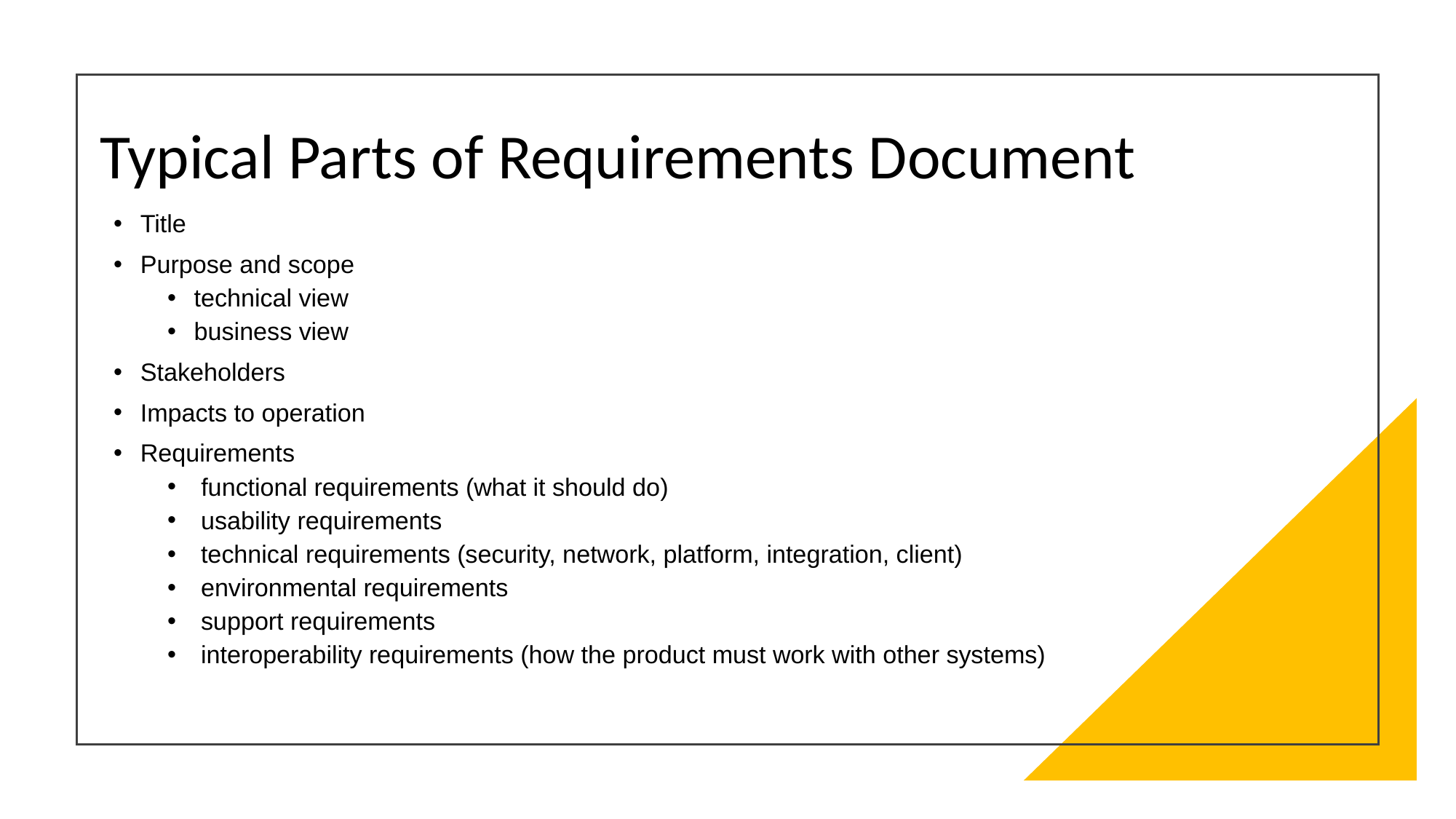

# Typical Parts of Requirements Document
Title
Purpose and scope
technical view
business view
Stakeholders
Impacts to operation
Requirements
 functional requirements (what it should do)
usability requirements
technical requirements (security, network, platform, integration, client)
environmental requirements
support requirements
interoperability requirements (how the product must work with other systems)